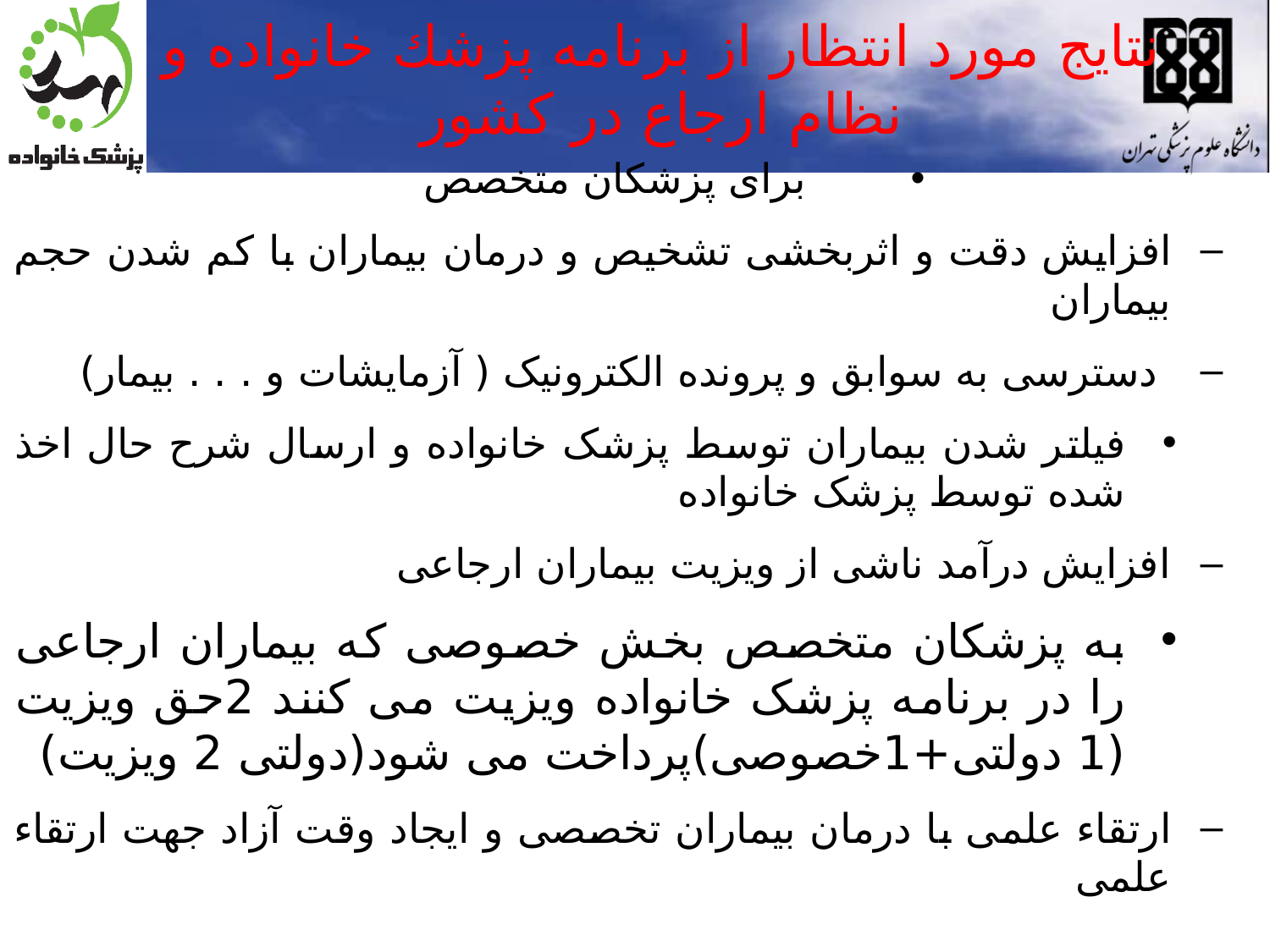

# نتایج مورد انتظار از برنامه پزشك خانواده و نظام ارجاع در کشور
برای پزشکان متخصص
افزایش دقت و اثربخشی تشخیص و درمان بیماران با کم شدن حجم بیماران
 دسترسی به سوابق و پرونده الکترونیک ( آزمایشات و . . . بیمار)
فیلتر شدن بیماران توسط پزشک خانواده و ارسال شرح حال اخذ شده توسط پزشک خانواده
افزایش درآمد ناشی از ویزیت بیماران ارجاعی
به پزشکان متخصص بخش خصوصی که بیماران ارجاعی را در برنامه پزشک خانواده ویزیت می کنند 2حق ویزیت (1 دولتی+1خصوصی)پرداخت می شود(دولتی 2 ویزیت)
ارتقاء علمی با درمان بیماران تخصصی و ایجاد وقت آزاد جهت ارتقاء علمی